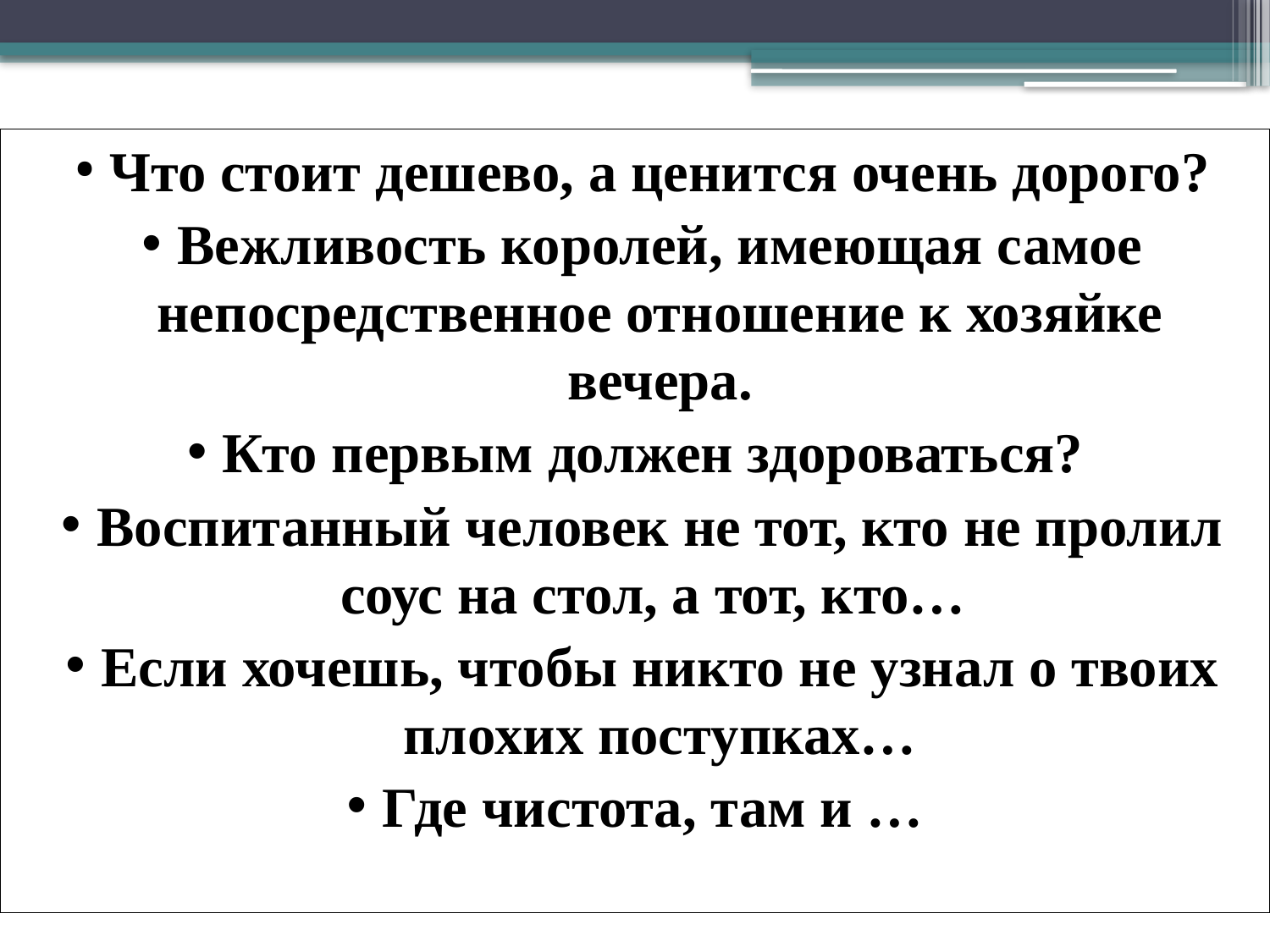

Что стоит дешево, а ценится очень дорого?
Вежливость королей, имеющая самое непосредственное отношение к хозяйке вечера.
Кто первым должен здороваться?
Воспитанный человек не тот, кто не пролил соус на стол, а тот, кто…
Если хочешь, чтобы никто не узнал о твоих плохих поступках…
Где чистота, там и …
#